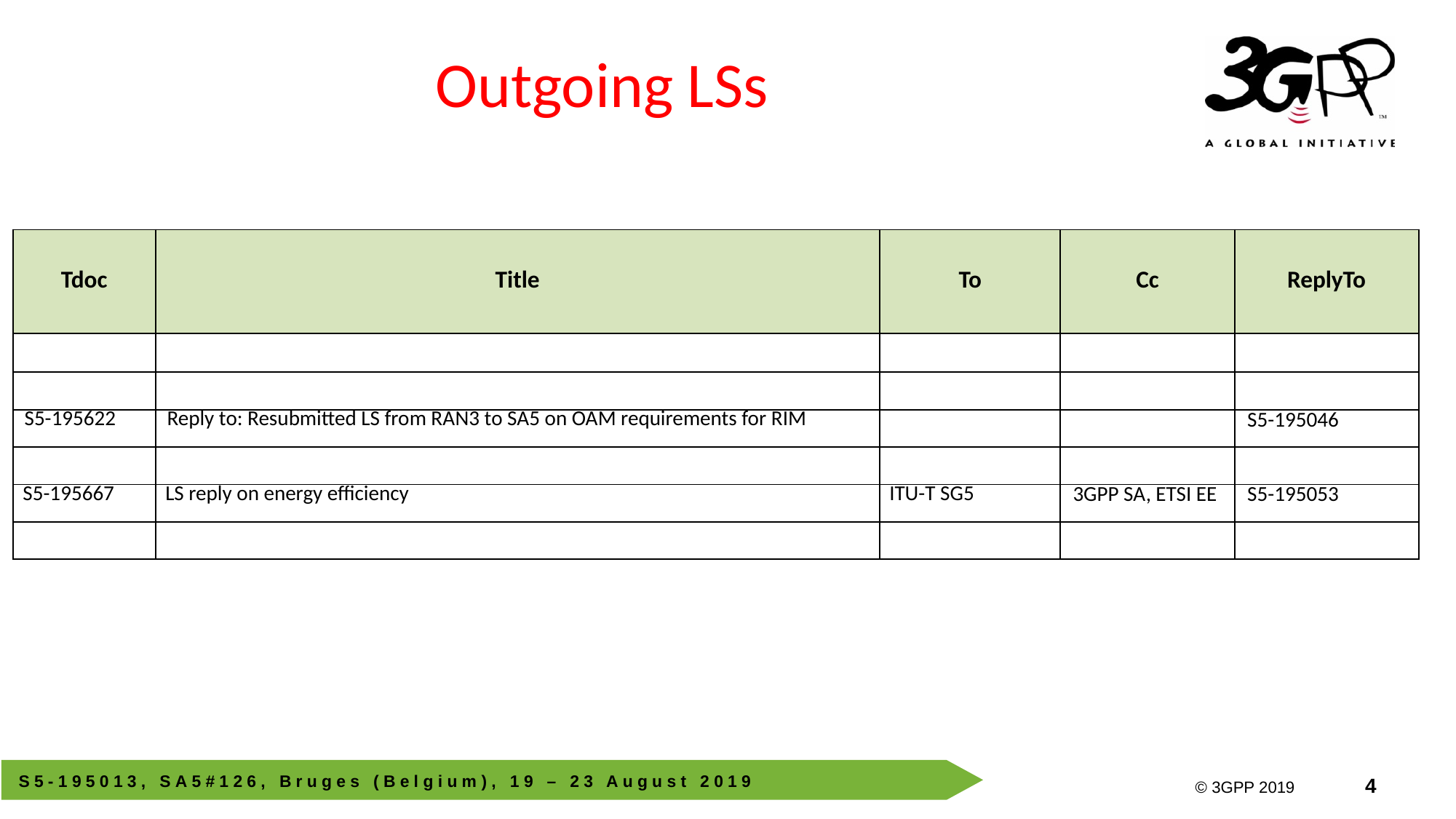

# Outgoing LSs
| Tdoc | Title | To | Cc | ReplyTo |
| --- | --- | --- | --- | --- |
|  |  |  |  |  |
|  |  |  |  |  |
| S5-195622 | Reply to: Resubmitted LS from RAN3 to SA5 on OAM requirements for RIM |  |  | S5-195046 |
|  |  |  |  |  |
| S5-195667 | LS reply on energy efficiency | ITU-T SG5 | 3GPP SA, ETSI EE | S5-195053 |
|  |  |  |  |  |